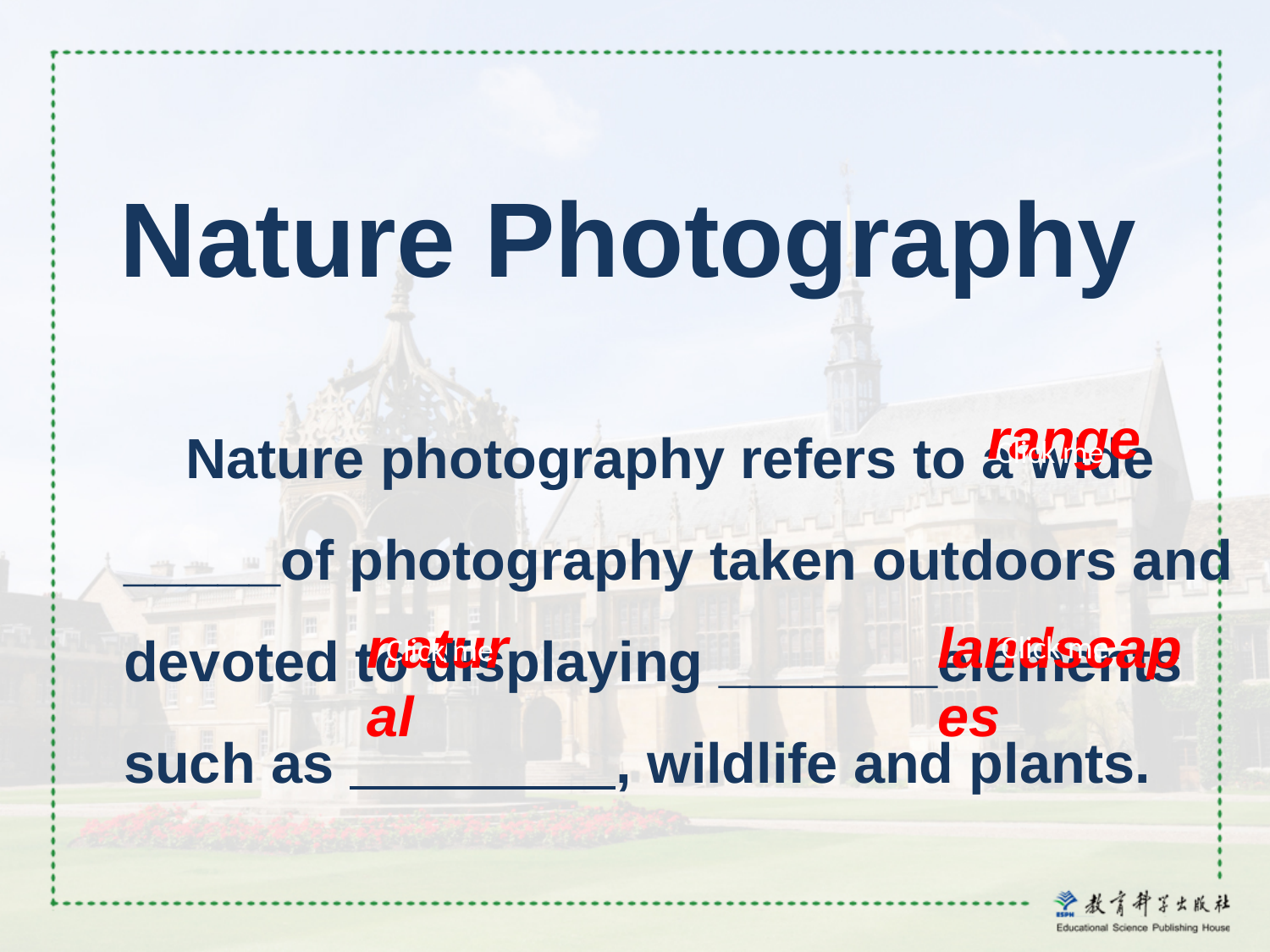

Nature Photography

       Nature photography refers to a wide _____of photography taken outdoors and devoted to displaying _______elements such as                  , wildlife and plants.

range
Click me
natural
landscapes
Click me
Click me